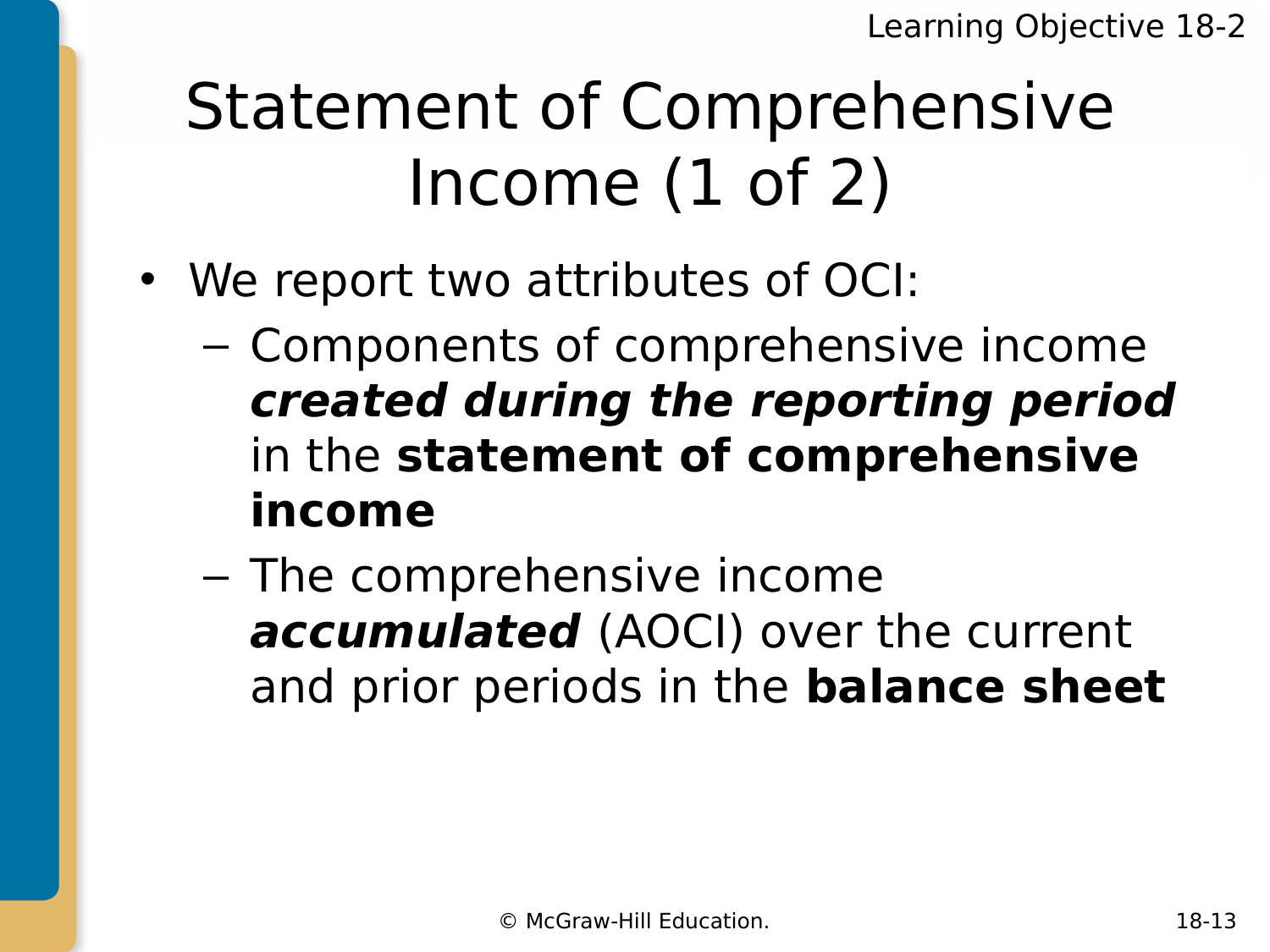

Learning Objective 18-2
# Statement of Comprehensive Income (1 of 2)
We report two attributes of OCI:
Components of comprehensive income created during the reporting period in the statement of comprehensive income
The comprehensive income accumulated (AOCI) over the current and prior periods in the balance sheet